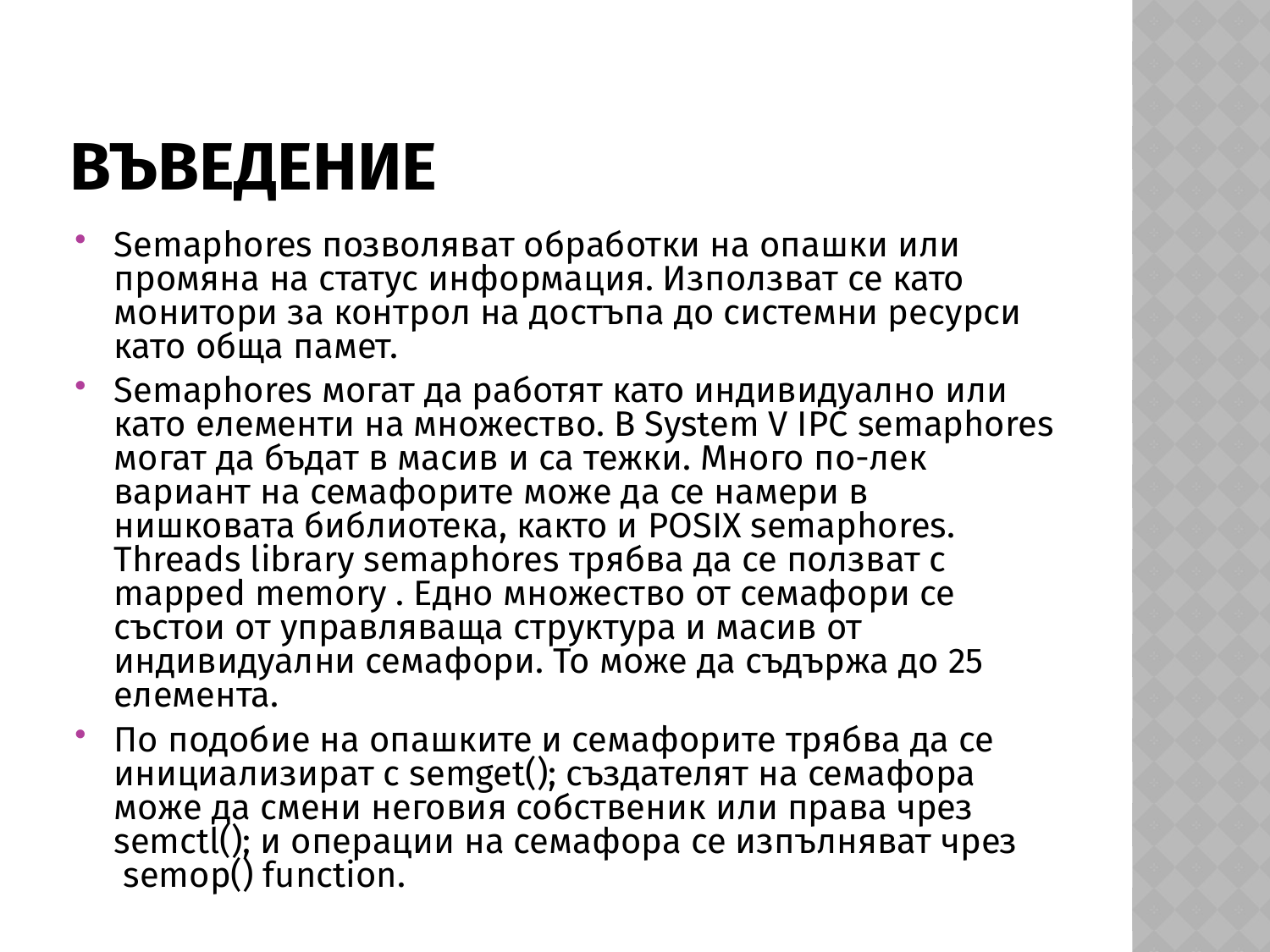

# Въведение
Semaphores позволяват обработки на опашки или промяна на статус информация. Използват се като монитори за контрол на достъпа до системни ресурси като обща памет.
Semaphores могат да работят като индивидуално или като елементи на множество. В System V IPC semaphores могат да бъдат в масив и са тежки. Много по-лек вариант на семафорите може да се намери в нишковата библиотека, както и POSIX semaphores. Threads library semaphores трябва да се ползват с mapped memory . Едно множество от семафори се състои от управляваща структура и масив от индивидуални семафори. То може да съдържа до 25 елемента.
По подобие на опашките и семафорите трябва да се инициализират с semget(); създателят на семафора може да смени неговия собственик или права чрез semctl(); и операции на семафора се изпълняват чрез  semop() function.